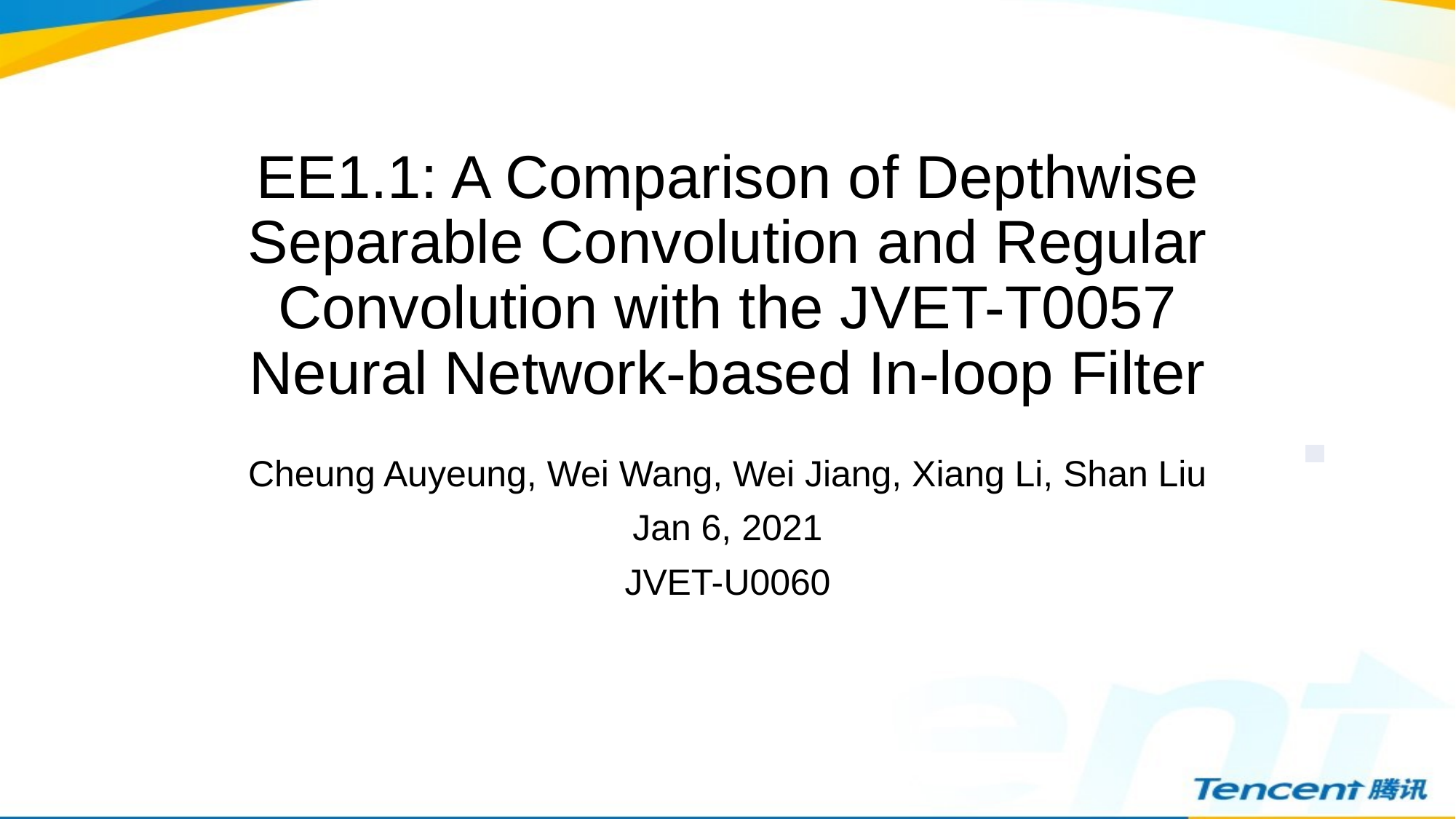

# EE1.1: A Comparison of Depthwise Separable Convolution and Regular Convolution with the JVET-T0057 Neural Network-based In-loop Filter
Cheung Auyeung, Wei Wang, Wei Jiang, Xiang Li, Shan Liu
Jan 6, 2021
JVET-U0060
|  |
| --- |